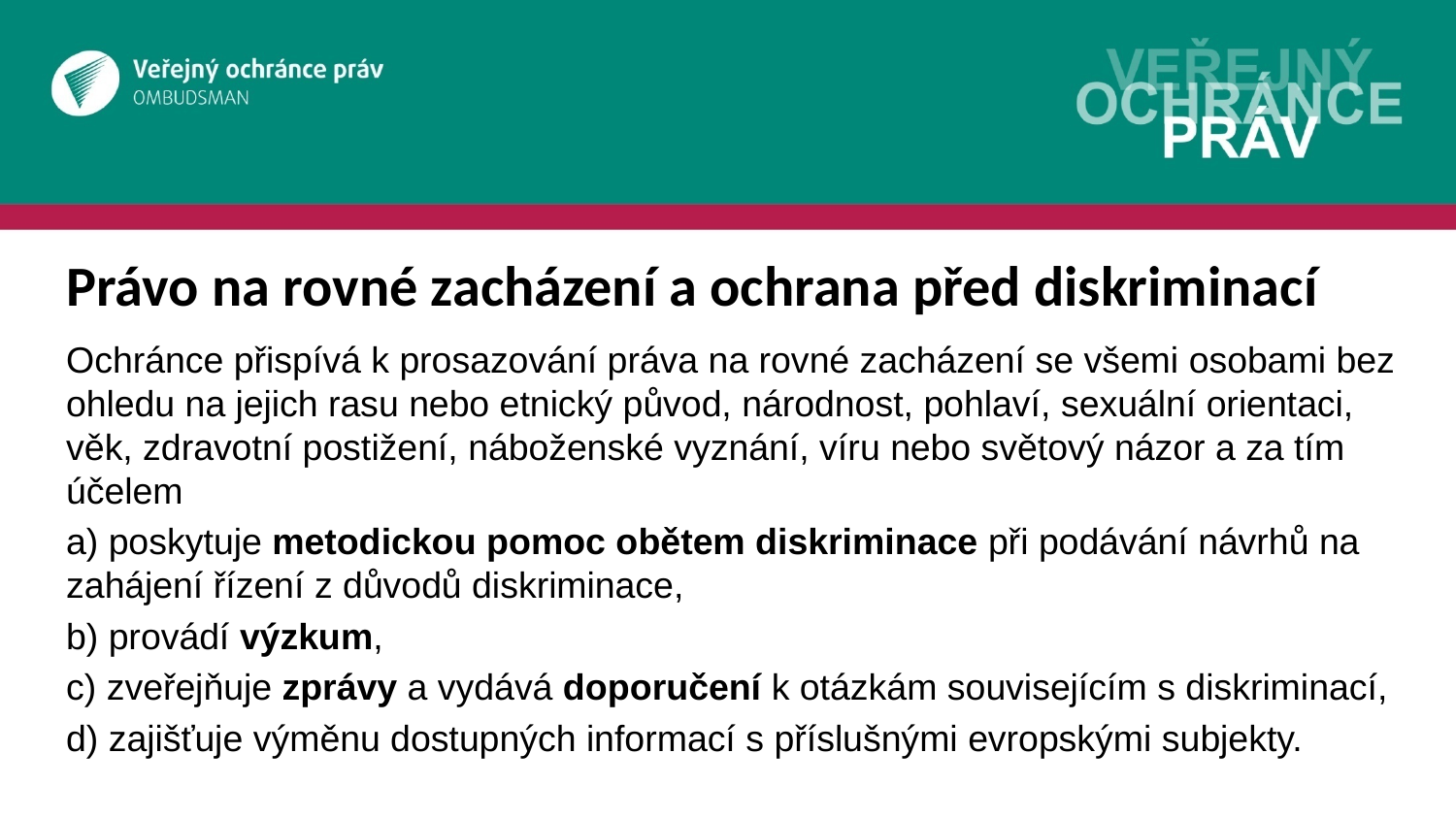

# Právo na rovné zacházení a ochrana před diskriminací
Ochránce přispívá k prosazování práva na rovné zacházení se všemi osobami bez ohledu na jejich rasu nebo etnický původ, národnost, pohlaví, sexuální orientaci, věk, zdravotní postižení, náboženské vyznání, víru nebo světový názor a za tím účelem
a) poskytuje metodickou pomoc obětem diskriminace při podávání návrhů na zahájení řízení z důvodů diskriminace,
b) provádí výzkum,
c) zveřejňuje zprávy a vydává doporučení k otázkám souvisejícím s diskriminací,
d) zajišťuje výměnu dostupných informací s příslušnými evropskými subjekty.